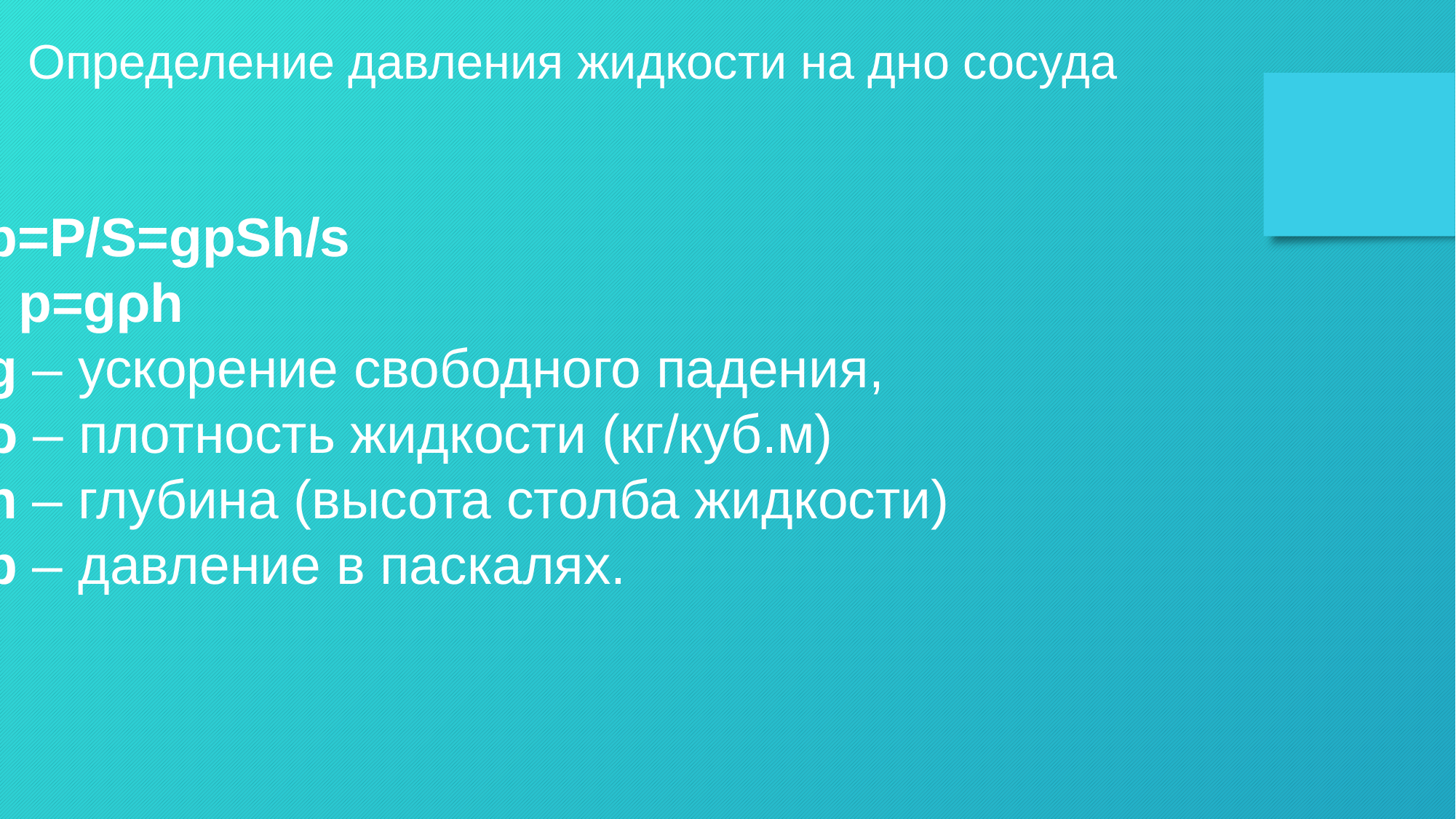

Определение давления жидкости на дно сосуда
p=P/S=gpSh/s
p=gρh
g – ускорение свободного падения,
ρ – плотность жидкости (кг/куб.м)
h – глубина (высота столба жидкости)
p – давление в паскалях.